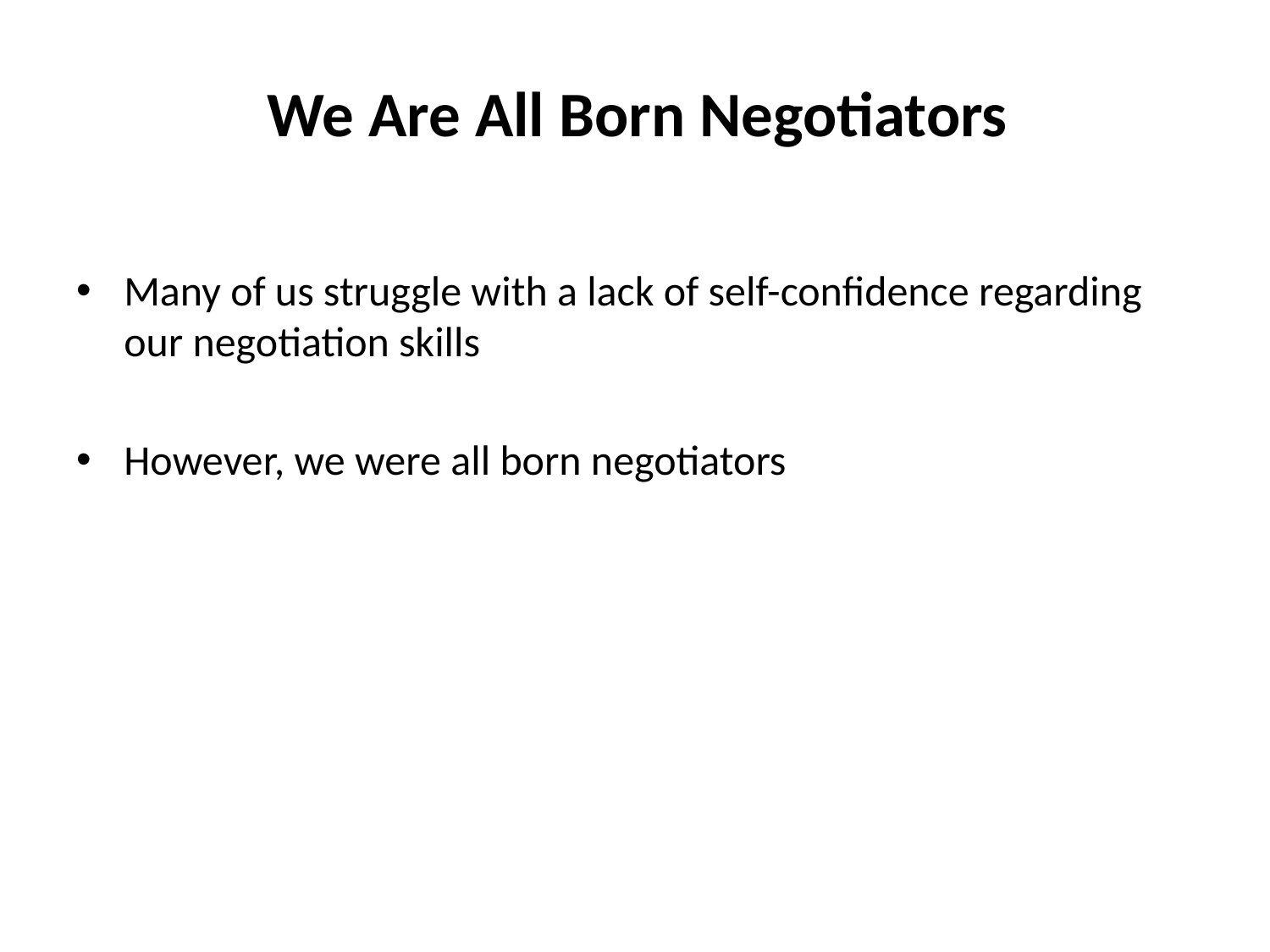

# We Are All Born Negotiators
Many of us struggle with a lack of self-confidence regarding our negotiation skills

However, we were all born negotiators